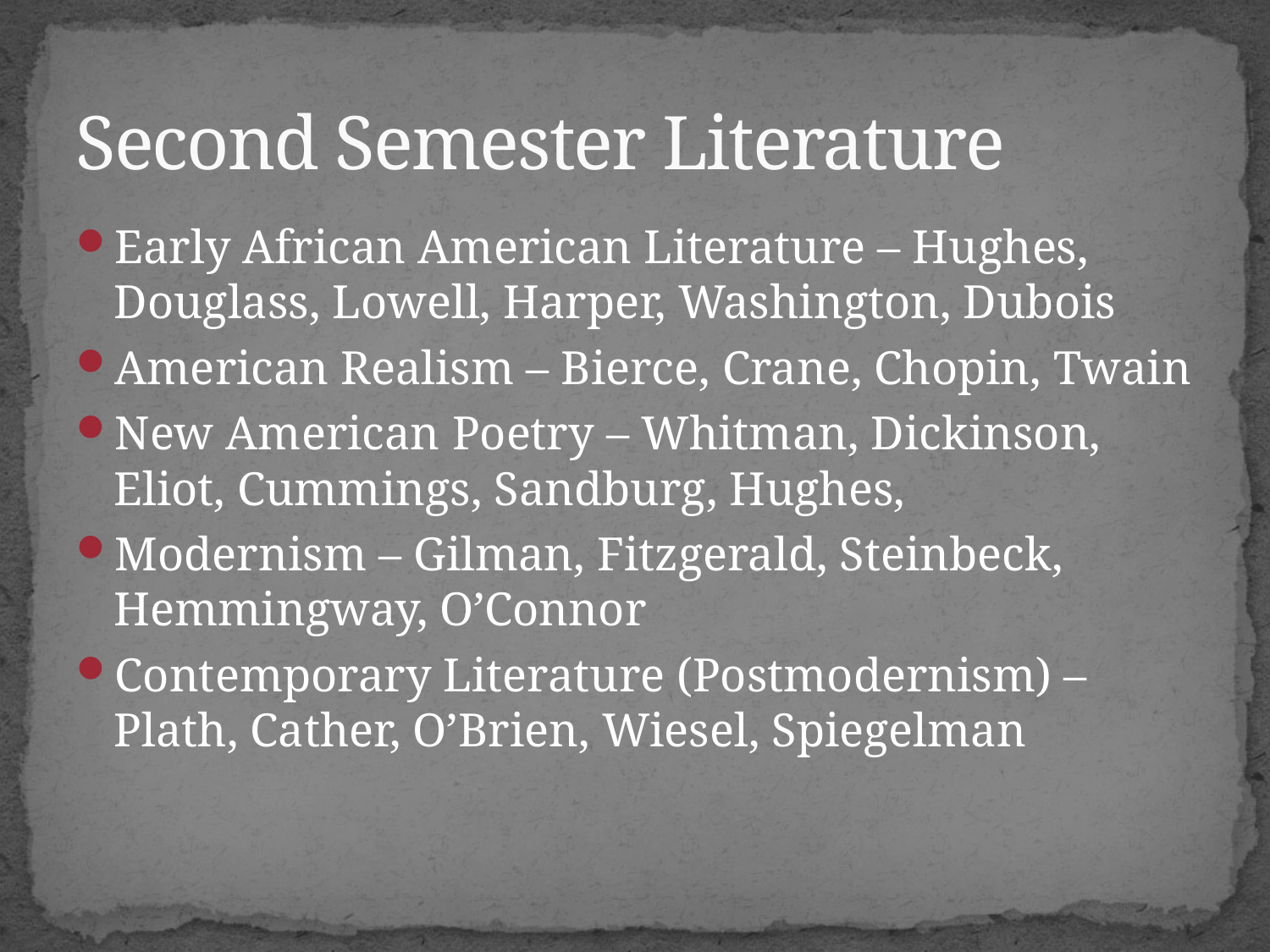

# Second Semester Literature
Early African American Literature – Hughes, Douglass, Lowell, Harper, Washington, Dubois
American Realism – Bierce, Crane, Chopin, Twain
New American Poetry – Whitman, Dickinson, Eliot, Cummings, Sandburg, Hughes,
Modernism – Gilman, Fitzgerald, Steinbeck, Hemmingway, O’Connor
Contemporary Literature (Postmodernism) – Plath, Cather, O’Brien, Wiesel, Spiegelman